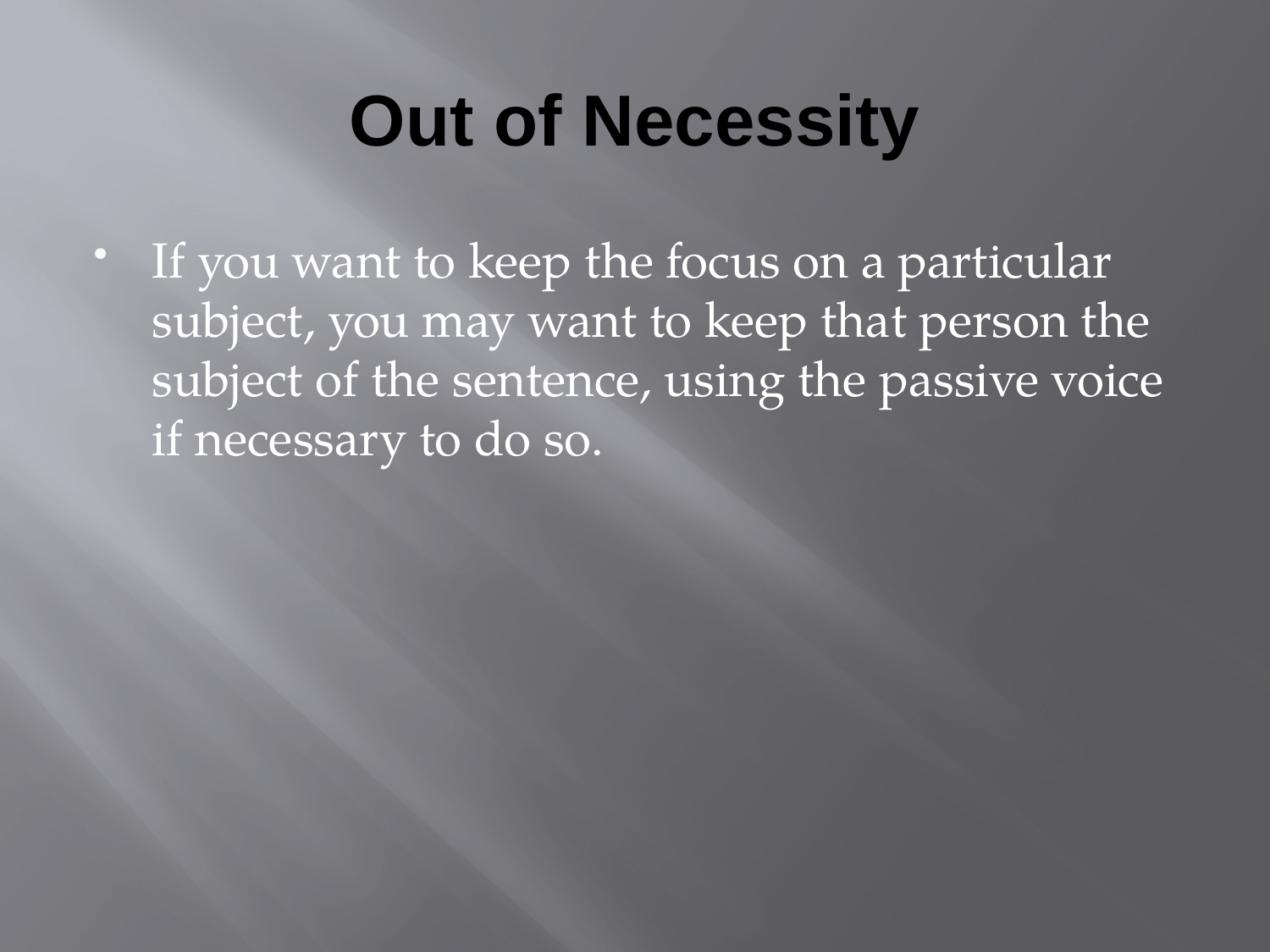

# Out of Necessity
If you want to keep the focus on a particular subject, you may want to keep that person the subject of the sentence, using the passive voice if necessary to do so.